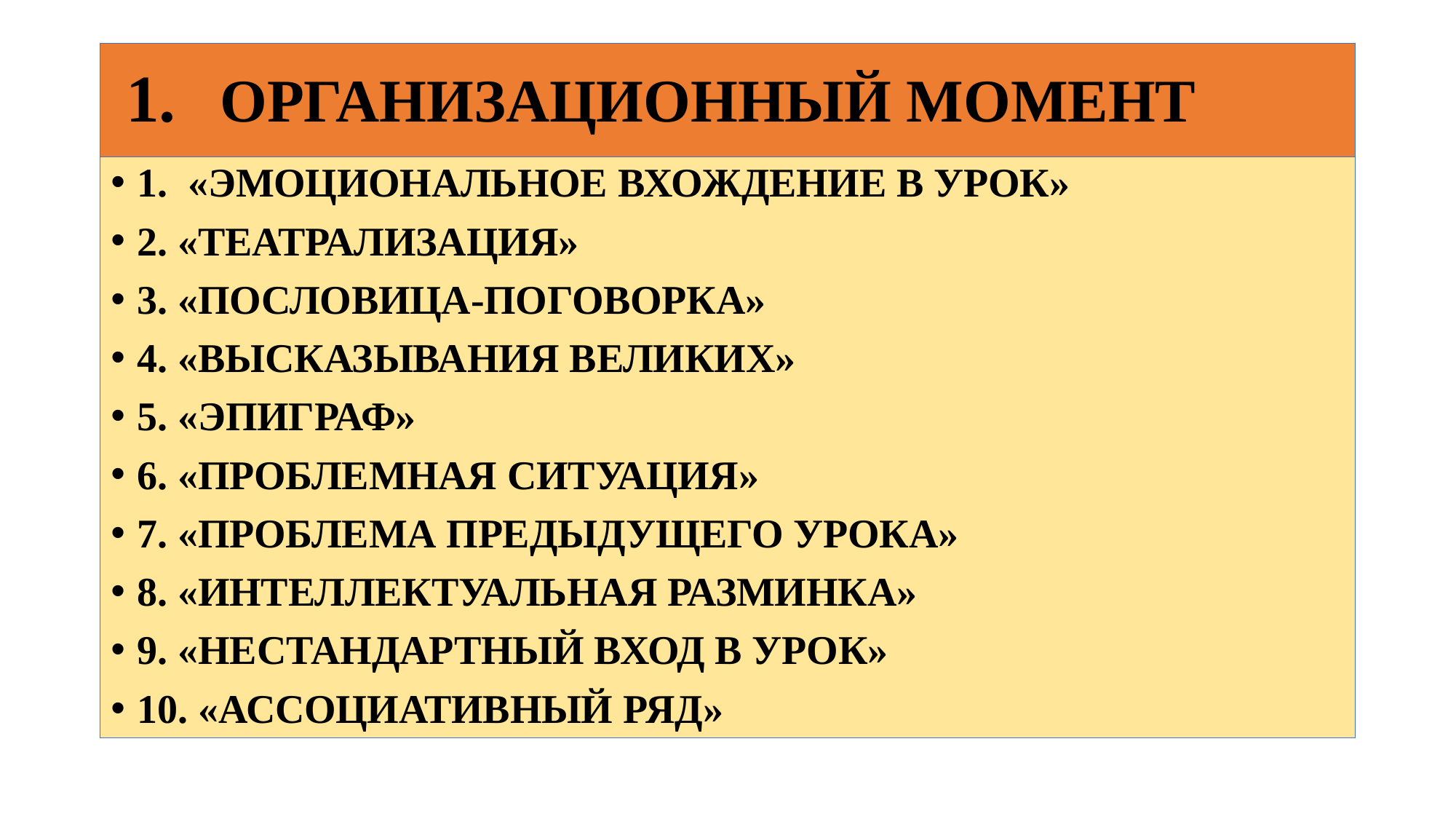

# 1.	ОРГАНИЗАЦИОННЫЙ МОМЕНТ
1.  «ЭМОЦИОНАЛЬНОЕ ВХОЖДЕНИЕ В УРОК»
2. «ТЕАТРАЛИЗАЦИЯ»
3. «ПОСЛОВИЦА-ПОГОВОРКА»
4. «ВЫСКАЗЫВАНИЯ ВЕЛИКИХ»
5. «ЭПИГРАФ»
6. «ПРОБЛЕМНАЯ СИТУАЦИЯ»
7. «ПРОБЛЕМА ПРЕДЫДУЩЕГО УРОКА»
8. «ИНТЕЛЛЕКТУАЛЬНАЯ РАЗМИНКА»
9. «НЕСТАНДАРТНЫЙ ВХОД В УРОК»
10. «АССОЦИАТИВНЫЙ РЯД»